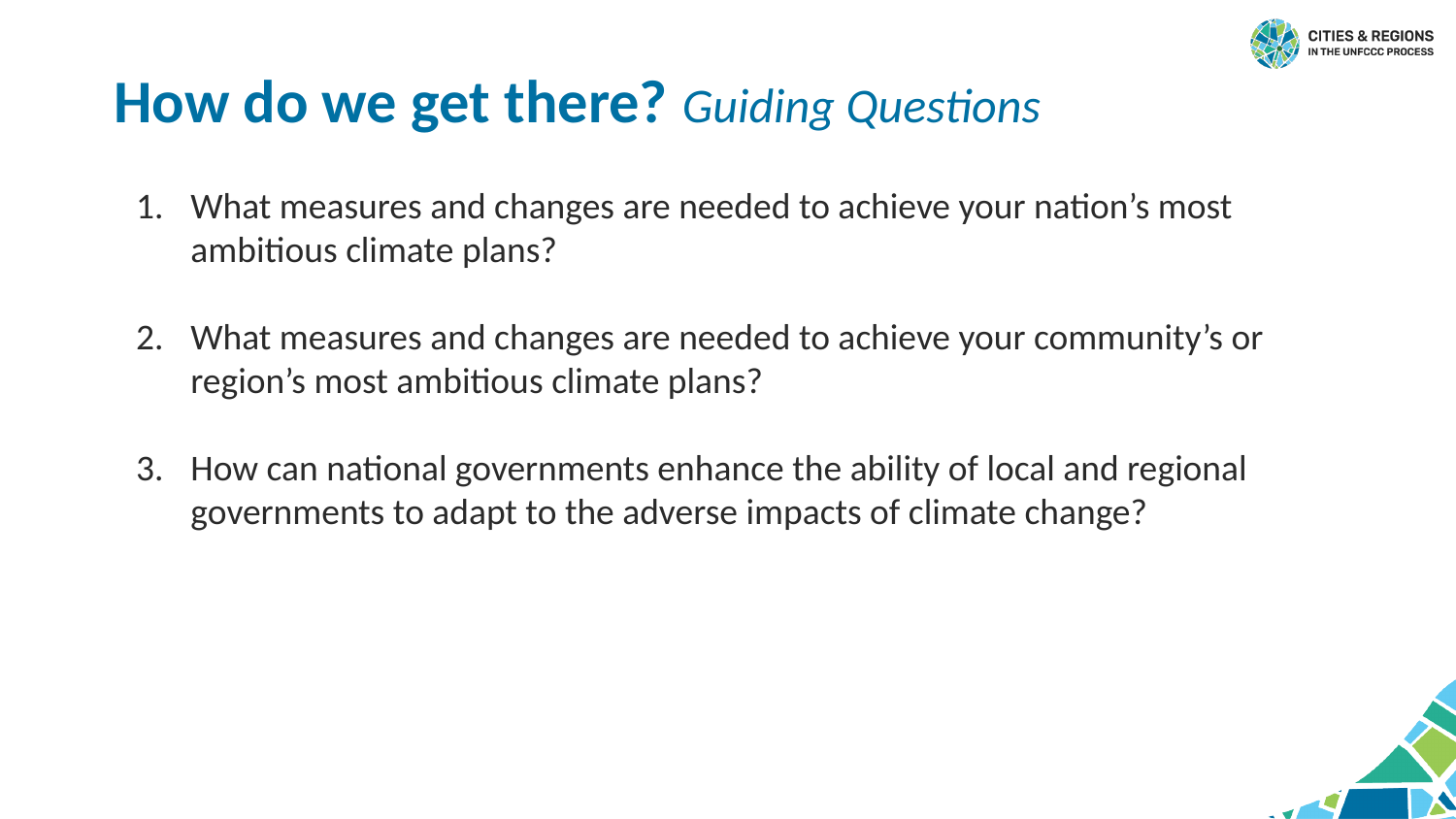

How do we get there? Guiding Questions
What measures and changes are needed to achieve your nation’s most ambitious climate plans?

What measures and changes are needed to achieve your community’s or region’s most ambitious climate plans?

How can national governments enhance the ability of local and regional governments to adapt to the adverse impacts of climate change?